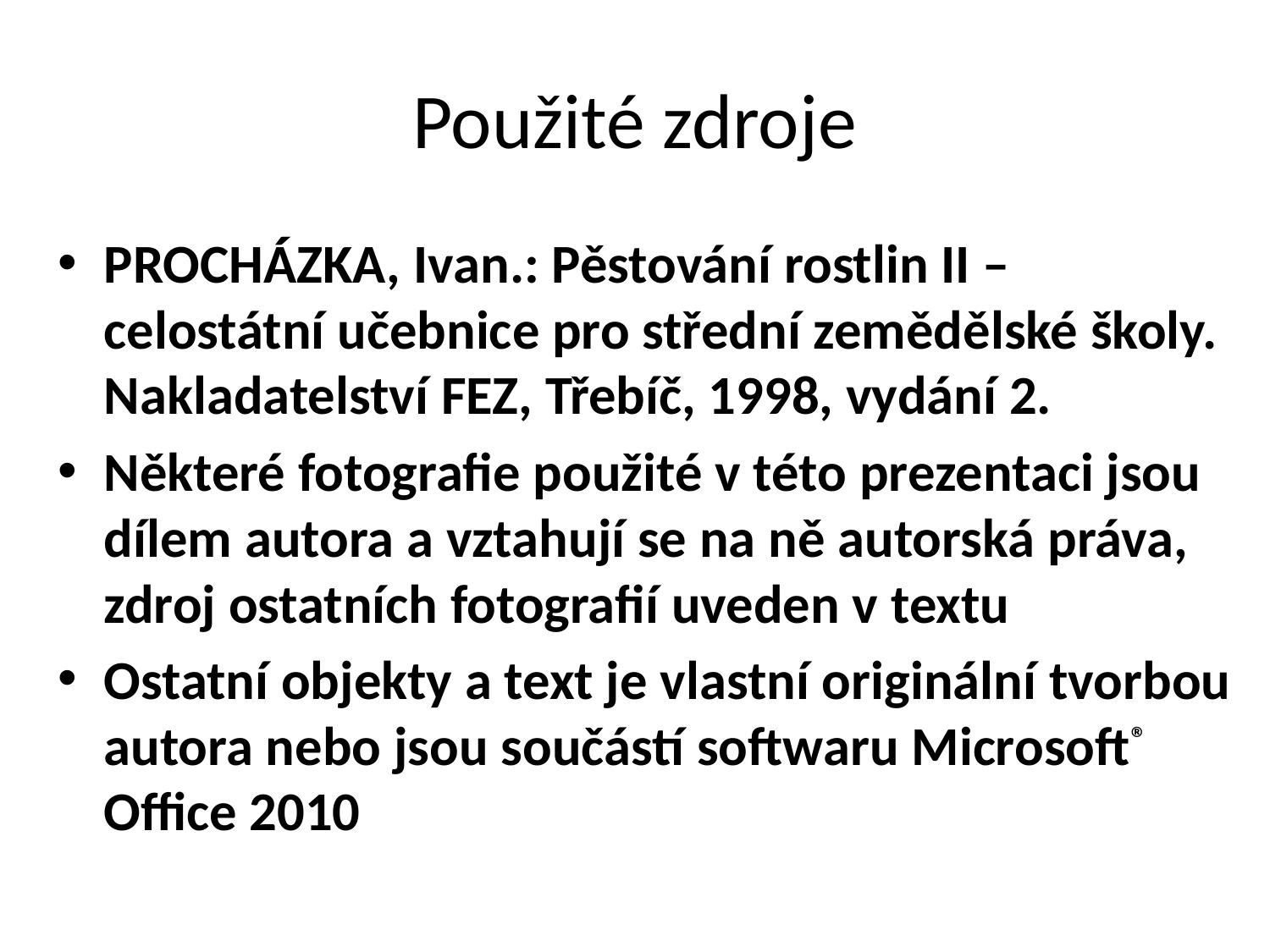

# Použité zdroje
PROCHÁZKA, Ivan.: Pěstování rostlin II – celostátní učebnice pro střední zemědělské školy. Nakladatelství FEZ, Třebíč, 1998, vydání 2.
Některé fotografie použité v této prezentaci jsou dílem autora a vztahují se na ně autorská práva, zdroj ostatních fotografií uveden v textu
Ostatní objekty a text je vlastní originální tvorbou autora nebo jsou součástí softwaru Microsoft® Office 2010